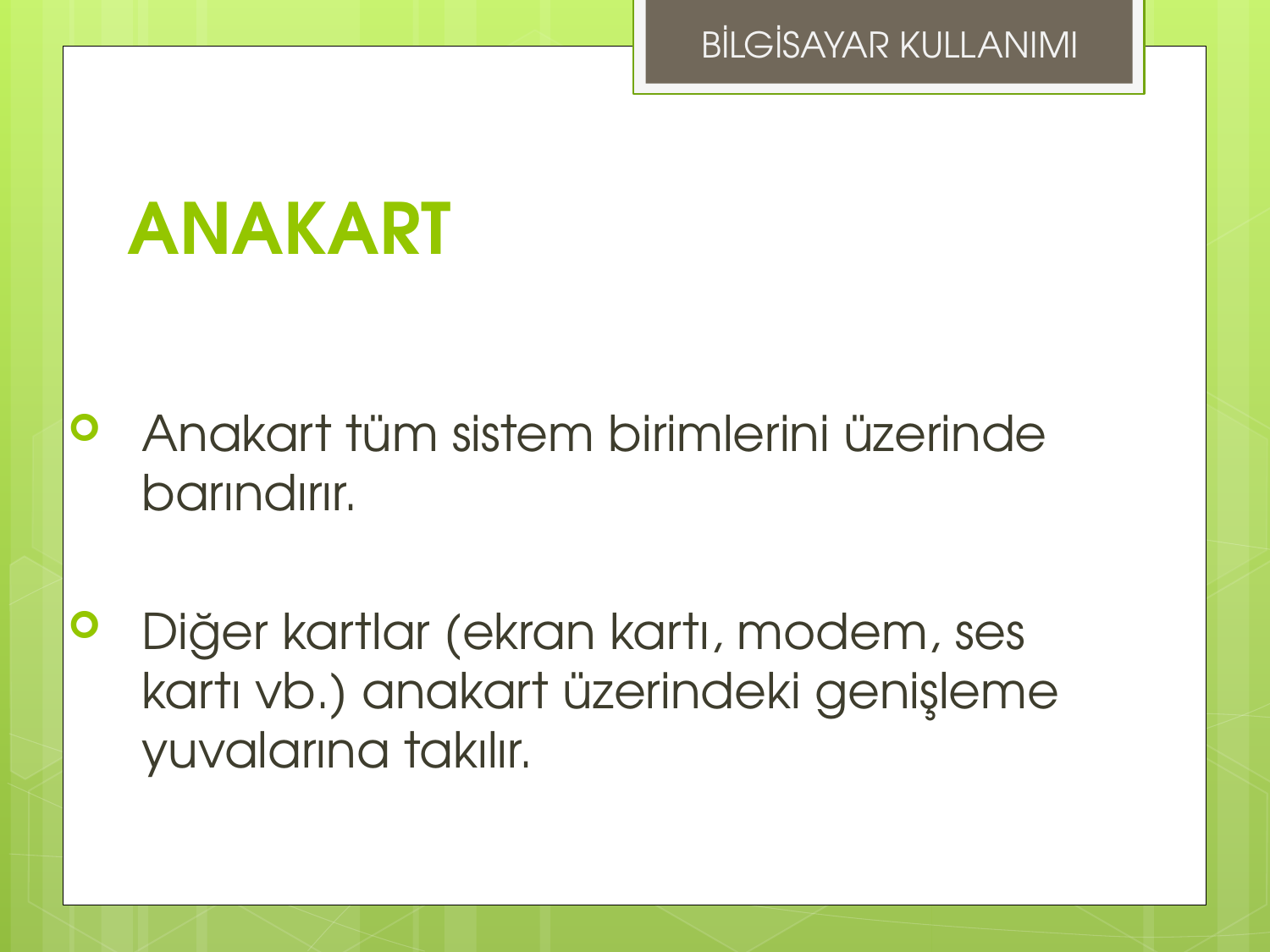

BİLGİSAYAR KULLANIMI
# ANAKART
Anakart tüm sistem birimlerini üzerinde barındırır.

Diğer kartlar (ekran kartı, modem, ses kartı vb.) anakart üzerindeki genişleme yuvalarına takılır.